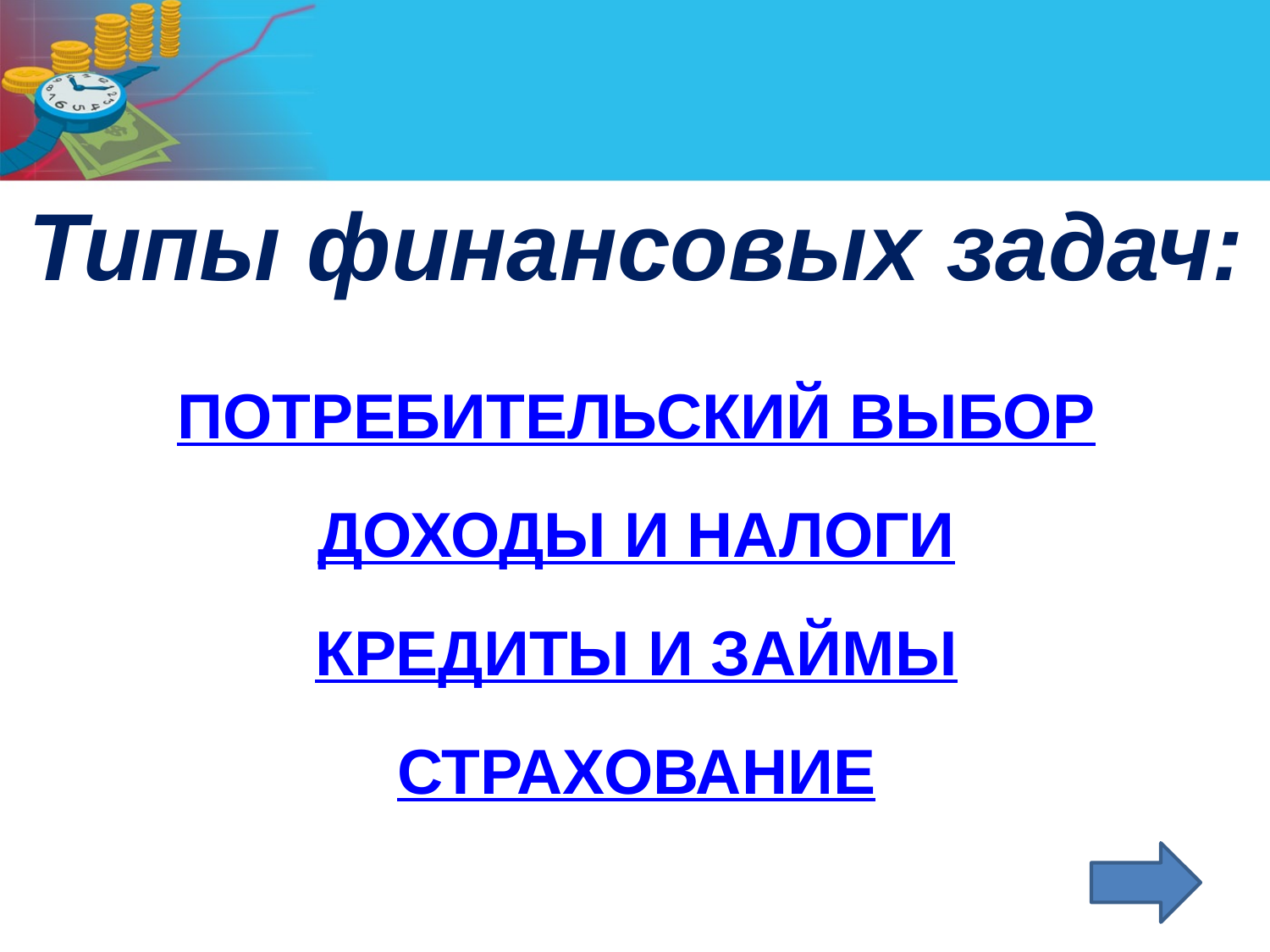

Типы финансовых задач:

ПОТРЕБИТЕЛЬСКИЙ ВЫБОР

ДОХОДЫ И НАЛОГИ

КРЕДИТЫ И ЗАЙМЫ

СТРАХОВАНИЕ